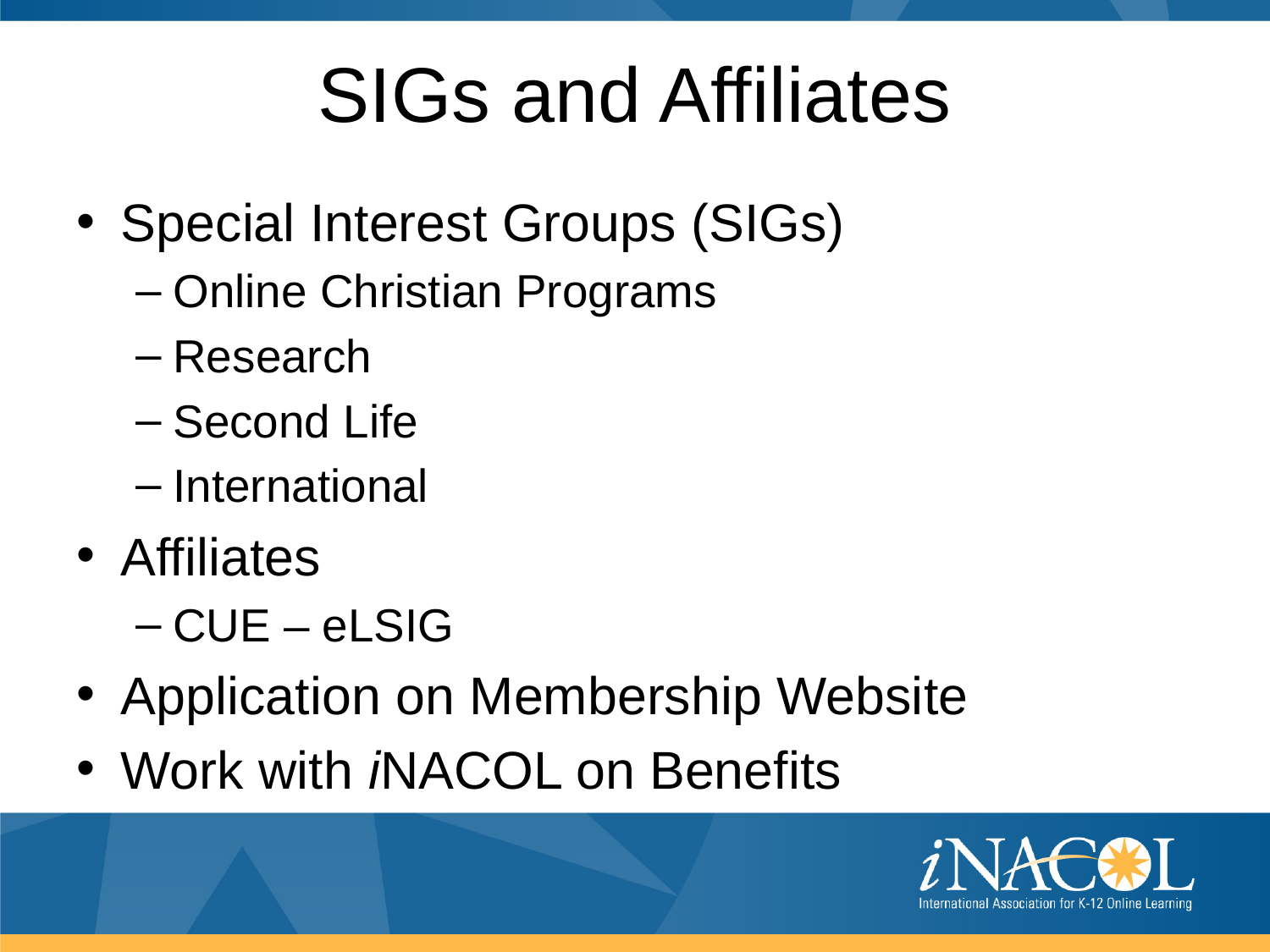

# SIGs and Affiliates
Special Interest Groups (SIGs)
Online Christian Programs
Research
Second Life
International
Affiliates
CUE – eLSIG
Application on Membership Website
Work with iNACOL on Benefits